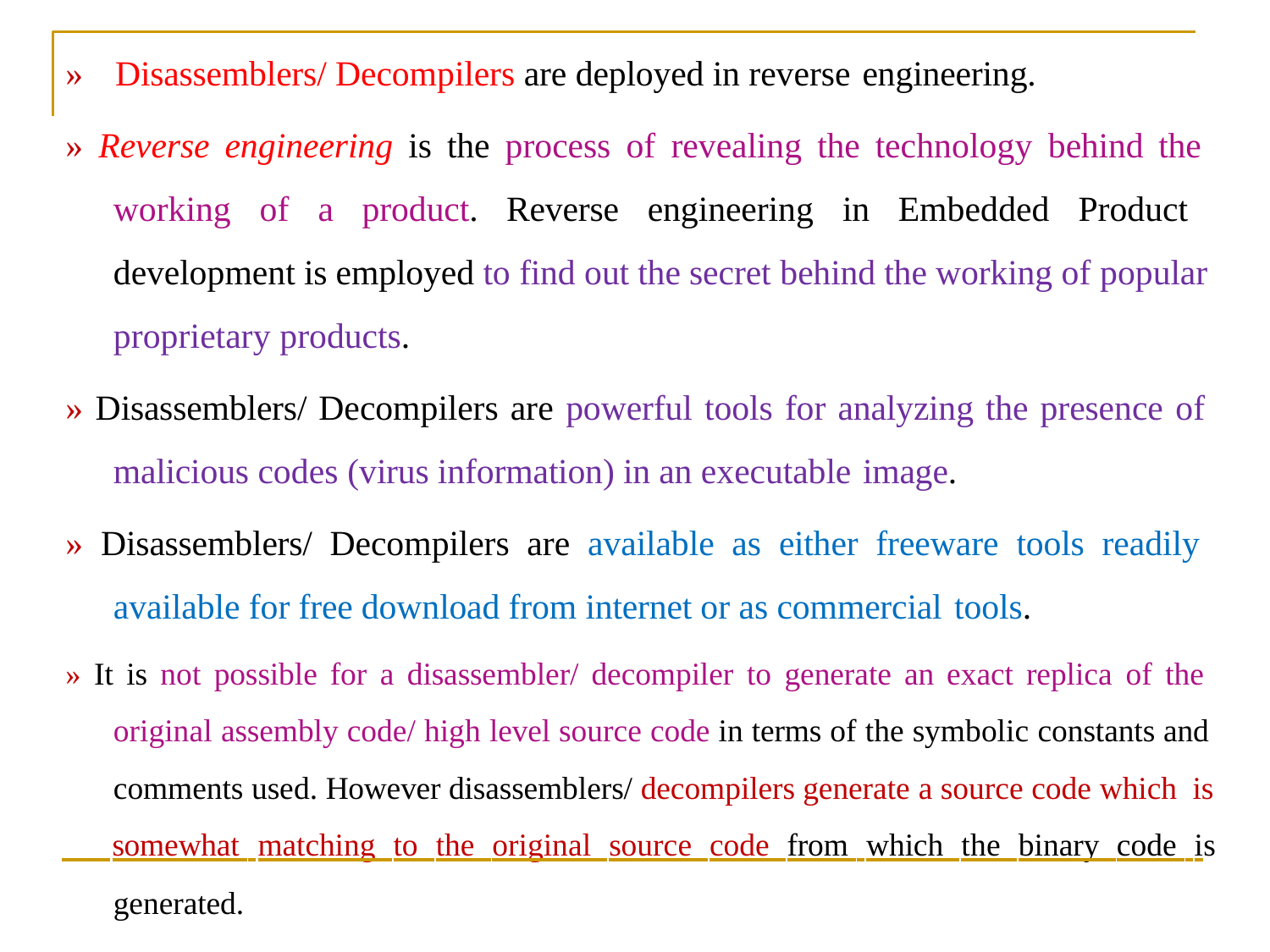

# »	Disassemblers/ Decompilers are deployed in reverse engineering.
» Reverse engineering is the process of revealing the technology behind the  working of a product. Reverse engineering in Embedded Product  development is employed to find out the secret behind the working of popular  proprietary products.
» Disassemblers/ Decompilers are powerful tools for analyzing the presence of  malicious codes (virus information) in an executable image.
» Disassemblers/ Decompilers are available as either freeware tools readily  available for free download from internet or as commercial tools.
» It is not possible for a disassembler/ decompiler to generate an exact replica of the  original assembly code/ high level source code in terms of the symbolic constants and  comments used. However disassemblers/ decompilers generate a source code which is
      somewhat  matching  to  the  original  source  code  from  which  the  binary  code  is
generated.